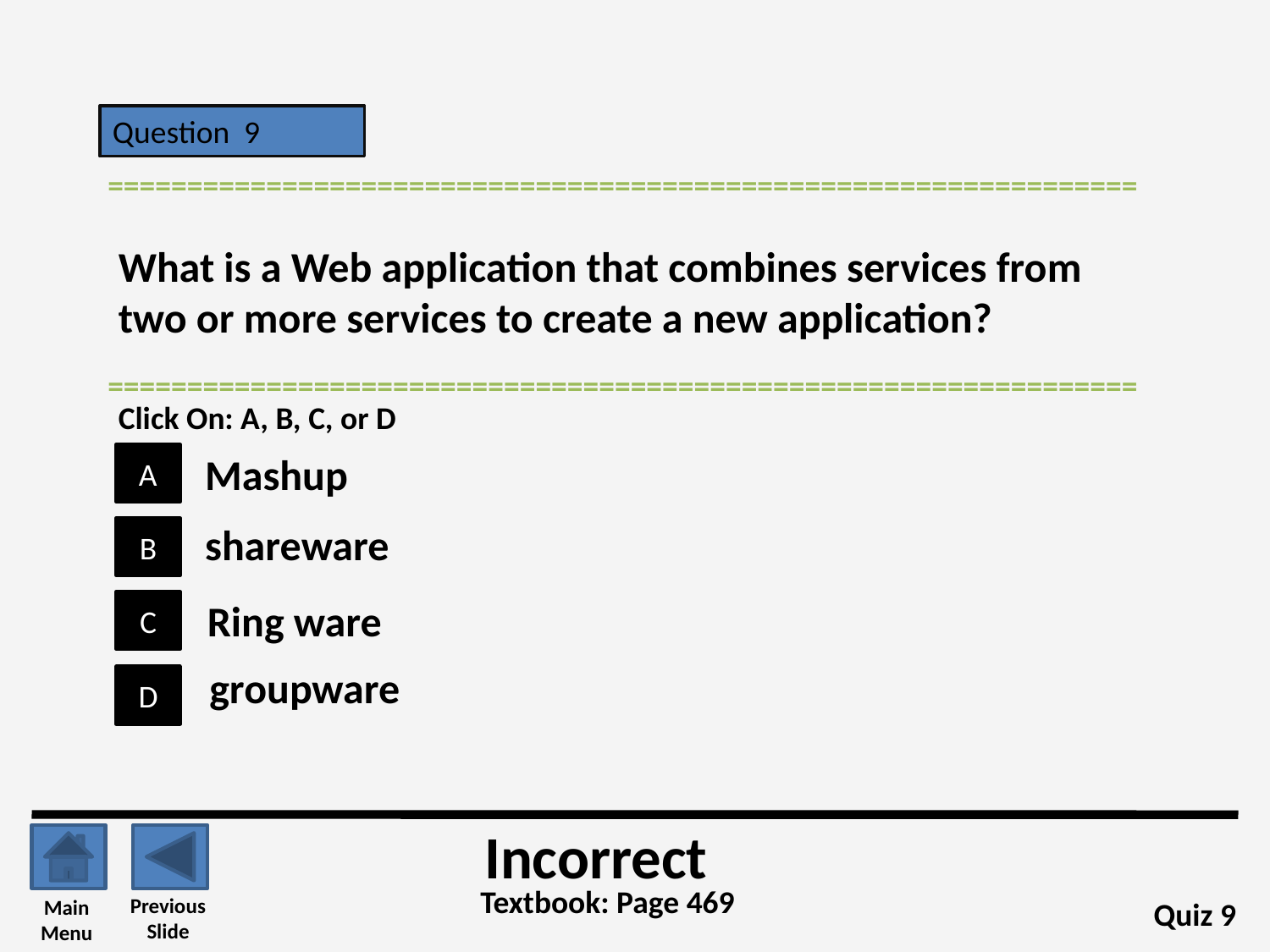

Question  9
=================================================================
What is a Web application that combines services from two or more services to create a new application?
=================================================================
Click On: A, B, C, or D
Mashup
A
shareware
B
Ring ware
C
groupware
D
Incorrect

Textbook: Page 469
Previous
Slide
Main
Menu
Quiz 9